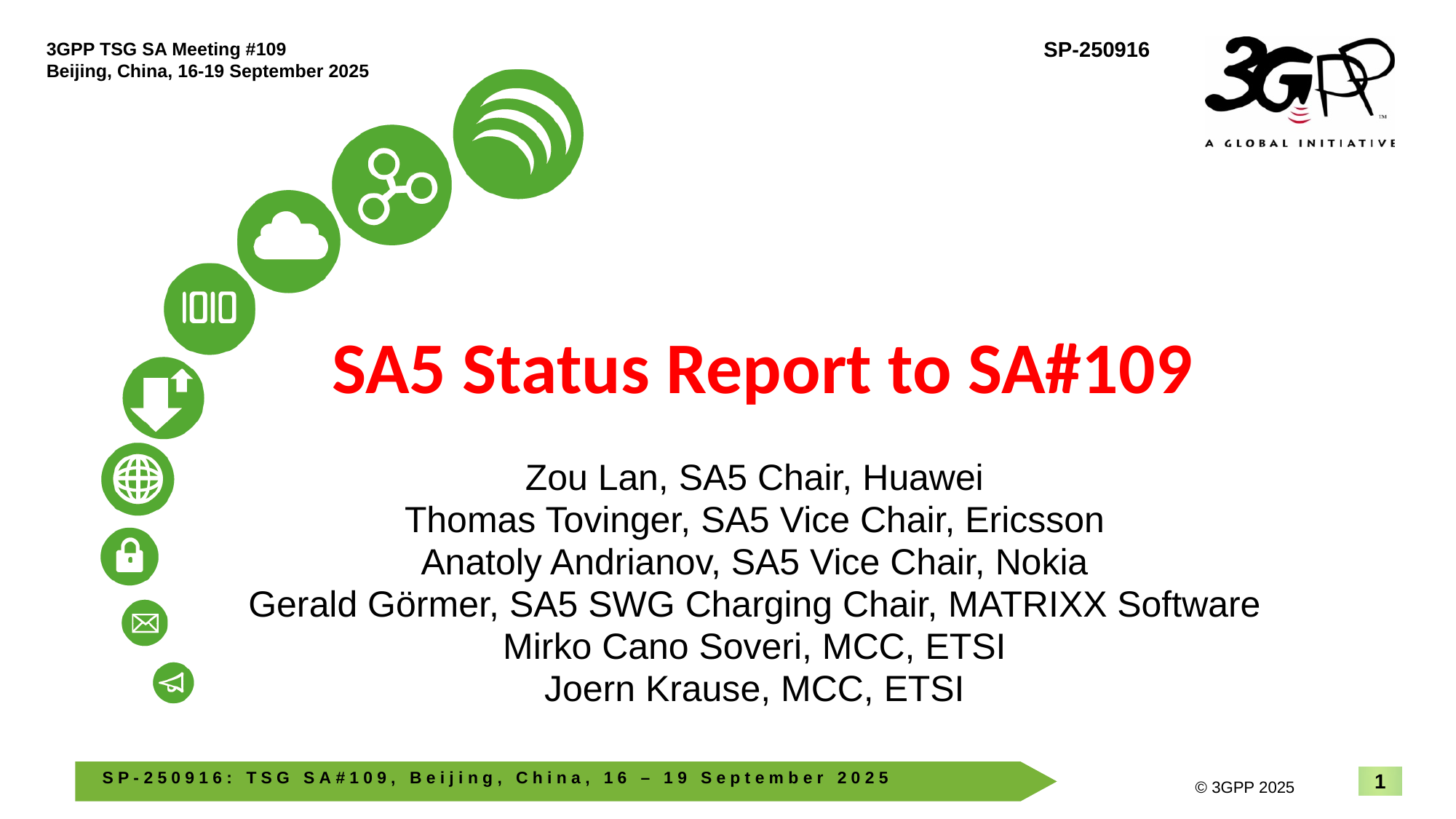

# SA5 Status Report to SA#109
Zou Lan, SA5 Chair, Huawei
Thomas Tovinger, SA5 Vice Chair, Ericsson
Anatoly Andrianov, SA5 Vice Chair, Nokia
Gerald Görmer, SA5 SWG Charging Chair, MATRIXX Software
Mirko Cano Soveri, MCC, ETSI
Joern Krause, MCC, ETSI